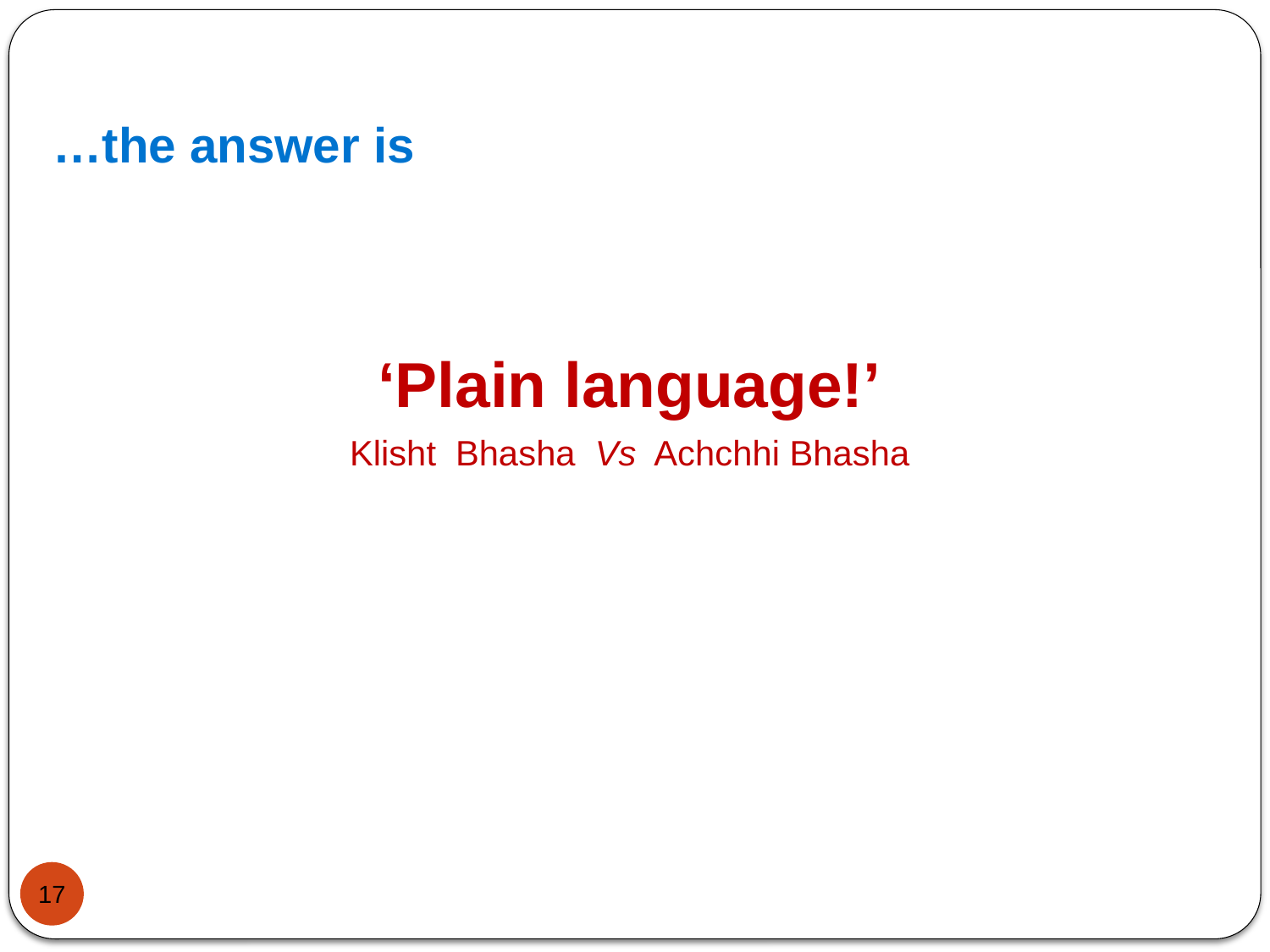

…the answer is

‘Plain language!’
Klisht  Bhasha  Vs  Achchhi Bhasha

17